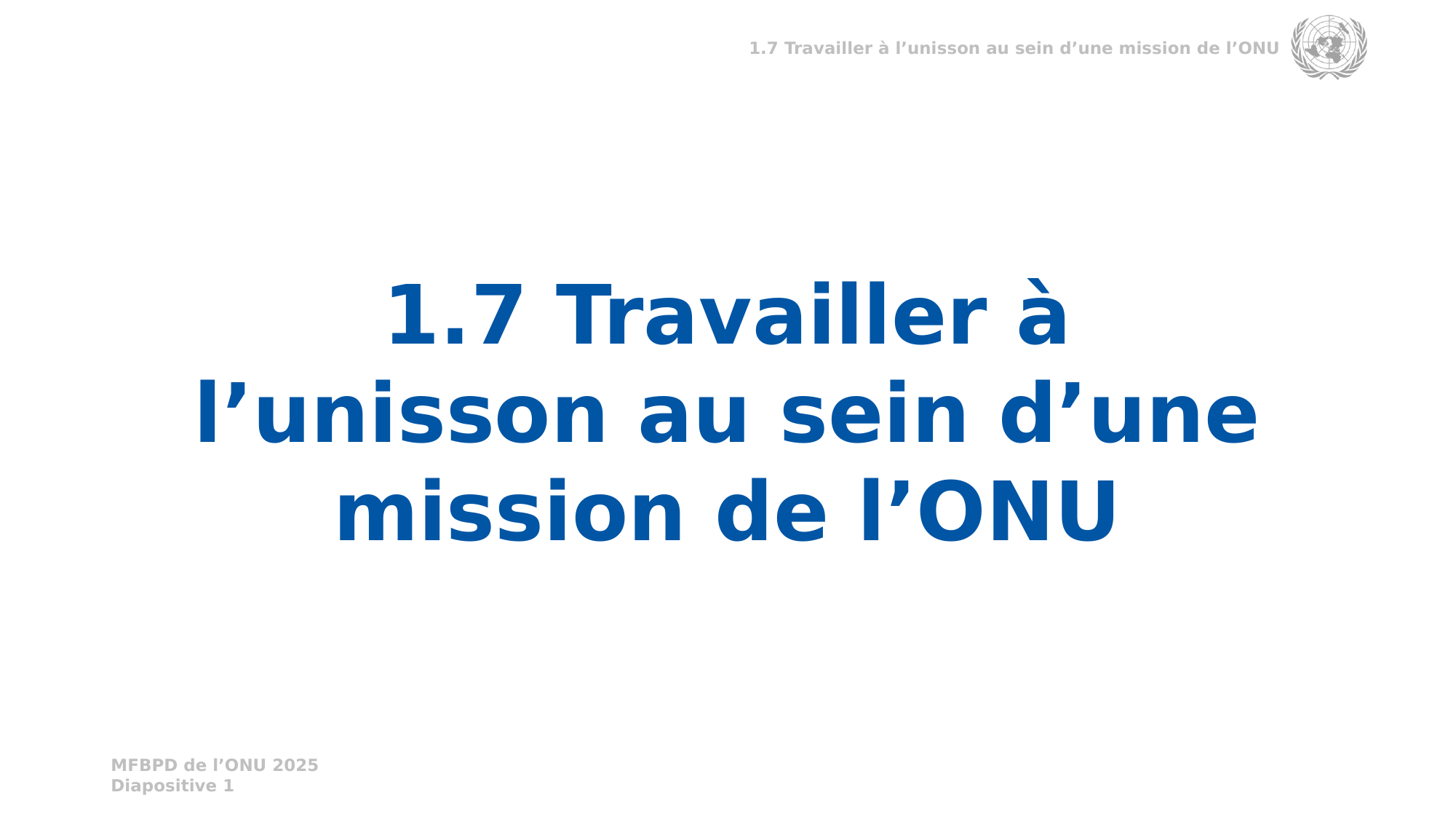

1.7 Travailler à l’unisson au sein d’une mission de l’ONU